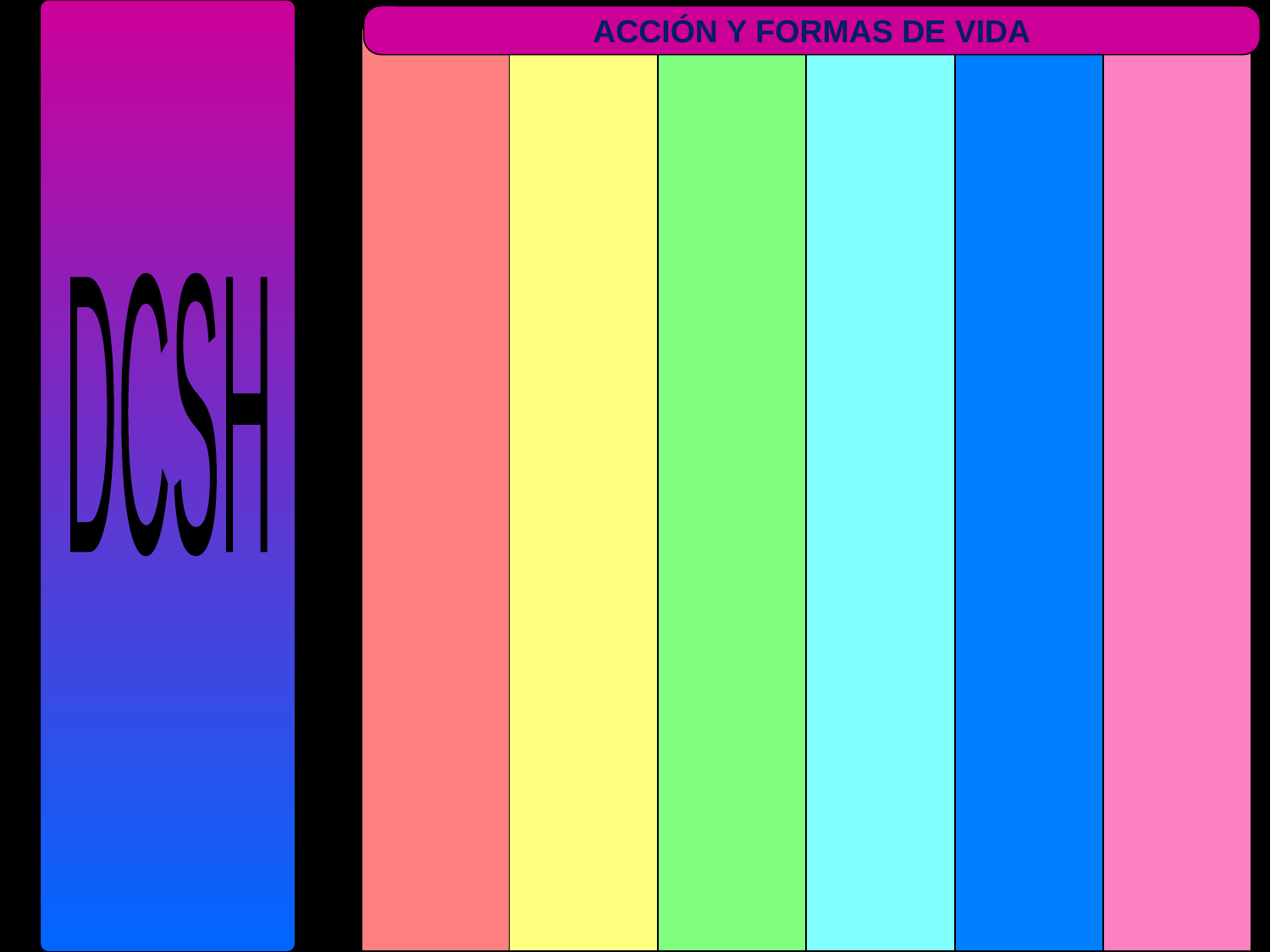

ACCIÓN Y FORMAS DE VIDA
|  |  |  |  |  |  |
| --- | --- | --- | --- | --- | --- |
DCSH